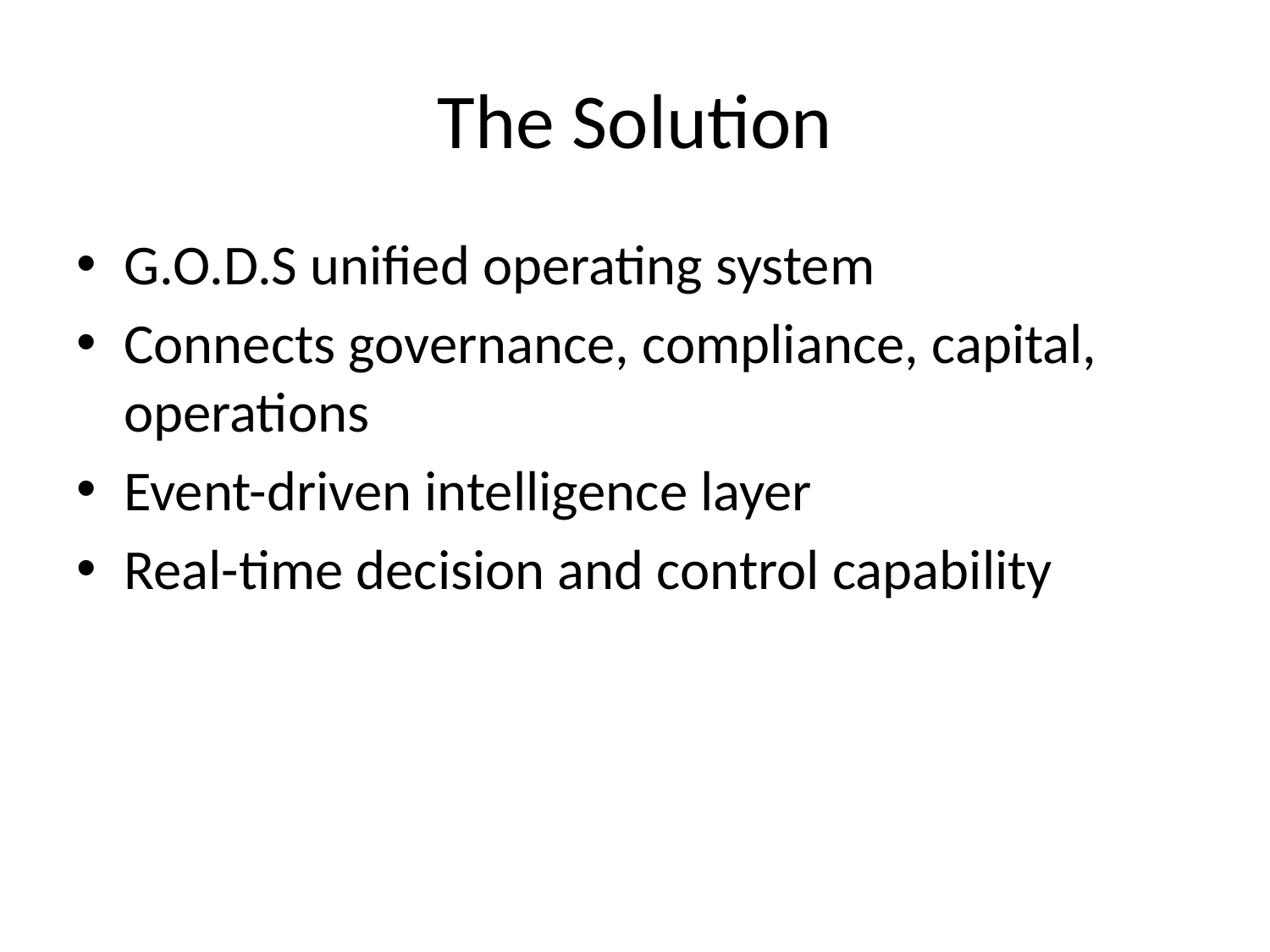

# The Solution
G.O.D.S unified operating system
Connects governance, compliance, capital, operations
Event-driven intelligence layer
Real-time decision and control capability